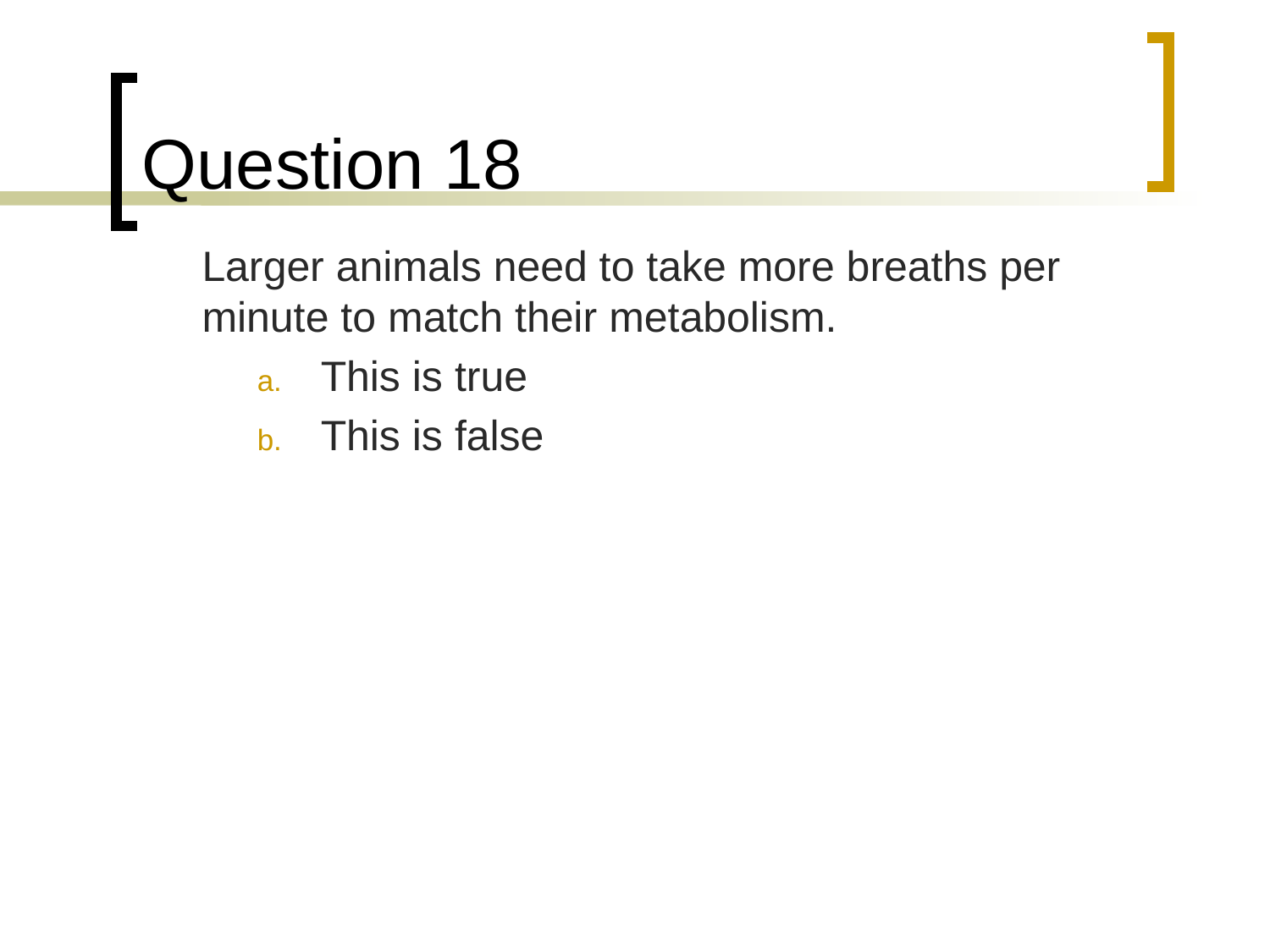

# Question 18
	Larger animals need to take more breaths per minute to match their metabolism.
This is true
This is false